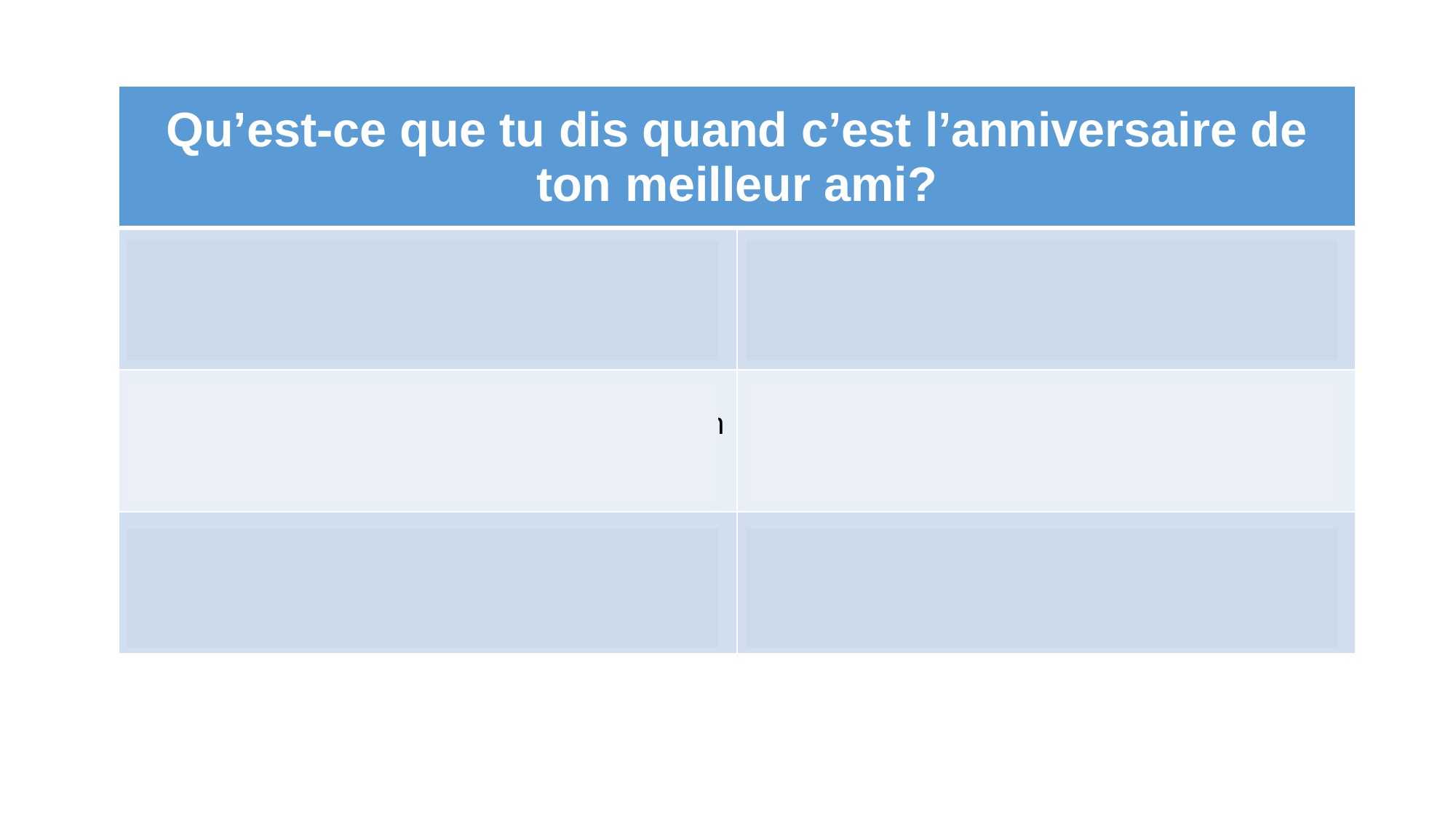

| Qu’est-ce que tu dis quand c’est l’anniversaire de ton meilleur ami? |  |
| --- | --- |
| 1. Je te souhaite un joyeux/bon anniversaire! (6pts) | 4. Amuse-toi bien! (3pts) |
| 2. J’espère que tu vas passer un joyeux/bon anniversaire! (5pts) | 5. Joyeux anniversaire! (2pts) |
| 3. Profite bien de ton anniversaire! (4pts) | 6. Bon anniversaire! (1pt) |